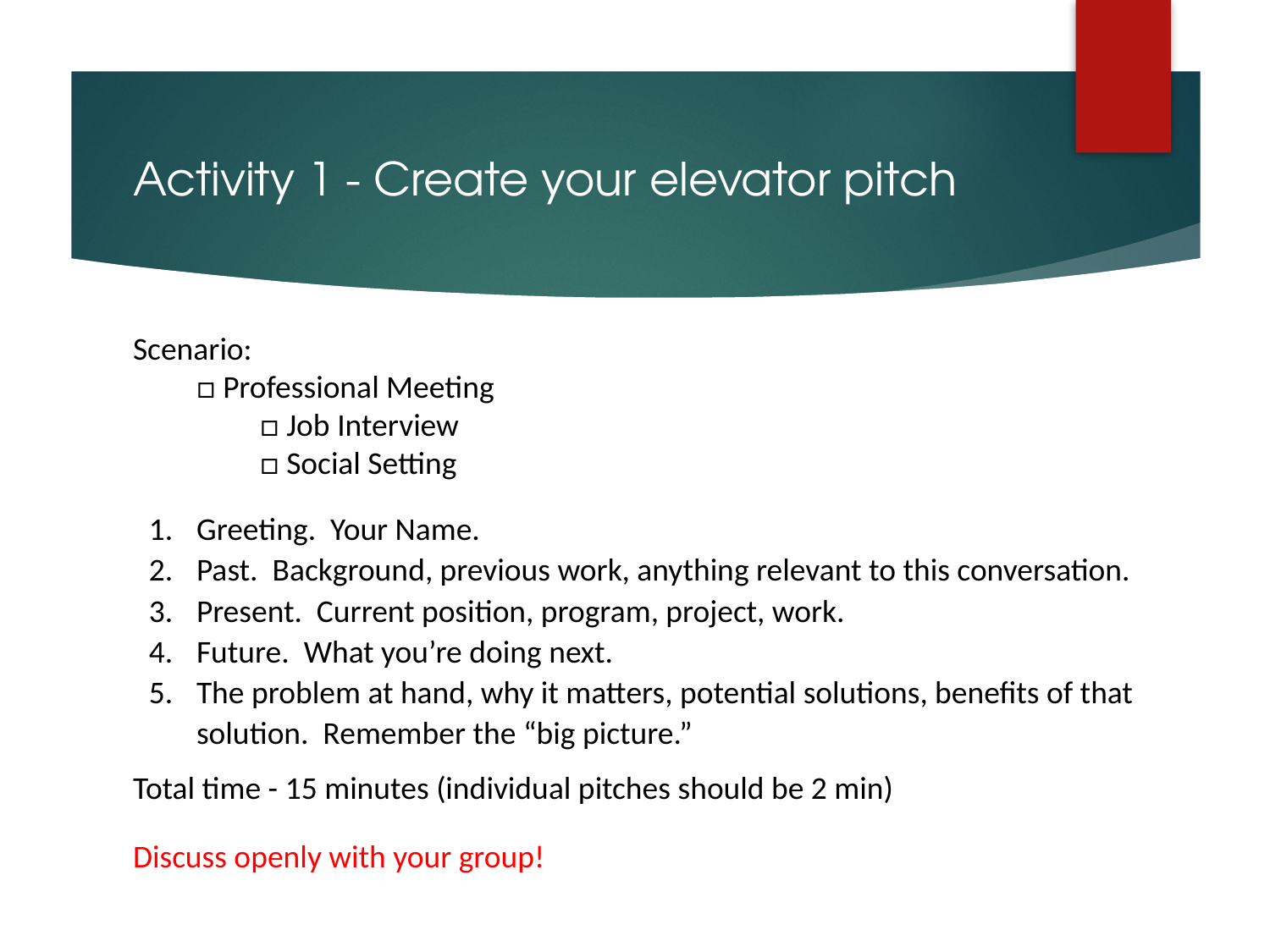

# Activity 1 - Create your elevator pitch
Scenario:
□ Professional Meeting
	□ Job Interview
	□ Social Setting

Greeting.  Your Name.
Past.  Background, previous work, anything relevant to this conversation.
Present.  Current position, program, project, work.
Future.  What you’re doing next.
The problem at hand, why it matters, potential solutions, benefits of that solution.  Remember the “big picture.”
Total time - 15 minutes (individual pitches should be 2 min)
Discuss openly with your group!